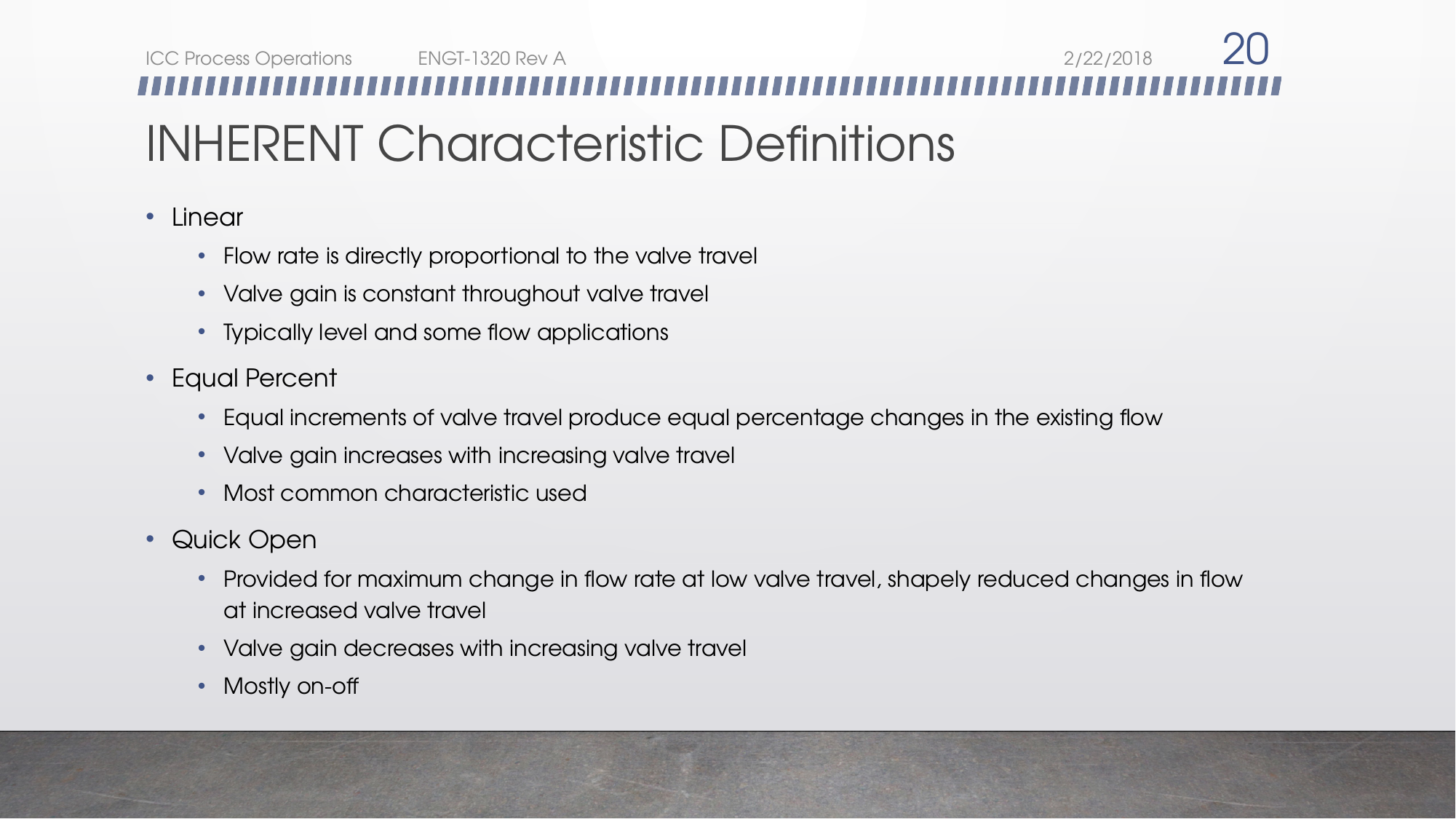

20
ICC Process Operations             ENGT-1320 Rev A
2/22/2018
# INHERENT Characteristic Definitions
Linear
Flow rate is directly proportional to the valve travel
Valve gain is constant throughout valve travel
Typically level and some flow applications
Equal Percent
Equal increments of valve travel produce equal percentage changes in the existing flow
Valve gain increases with increasing valve travel
Most common characteristic used
Quick Open
Provided for maximum change in flow rate at low valve travel, shapely reduced changes in flow at increased valve travel
Valve gain decreases with increasing valve travel
Mostly on-off